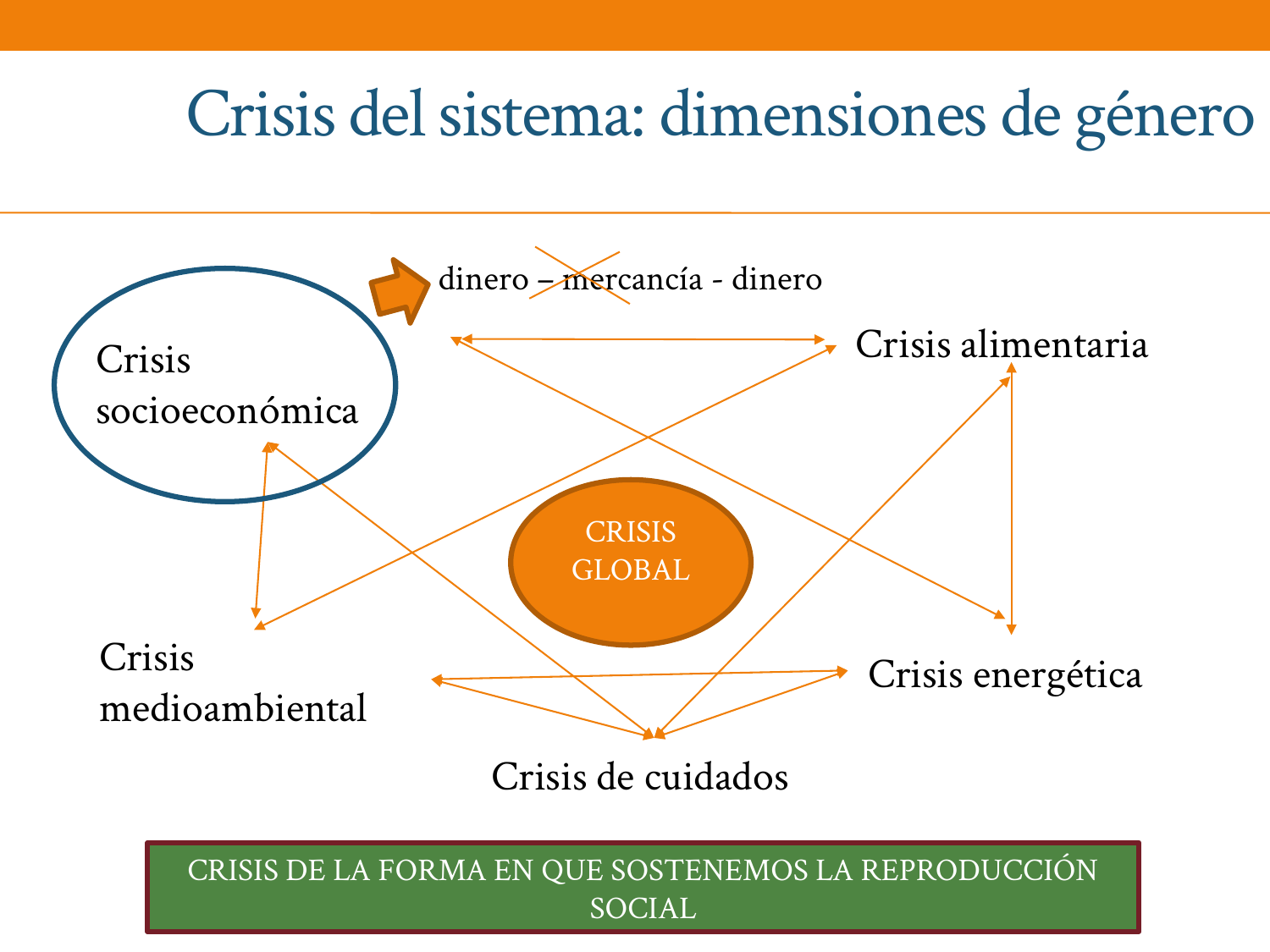

# Crisis del sistema: dimensiones de género
dinero – mercancía - dinero

Crisis alimentaria
Crisis socioeconómica
CRISIS GLOBAL
Crisis medioambiental
Crisis energética
Crisis de cuidados
CRISIS DE LA FORMA EN QUE SOSTENEMOS LA REPRODUCCIÓN SOCIAL